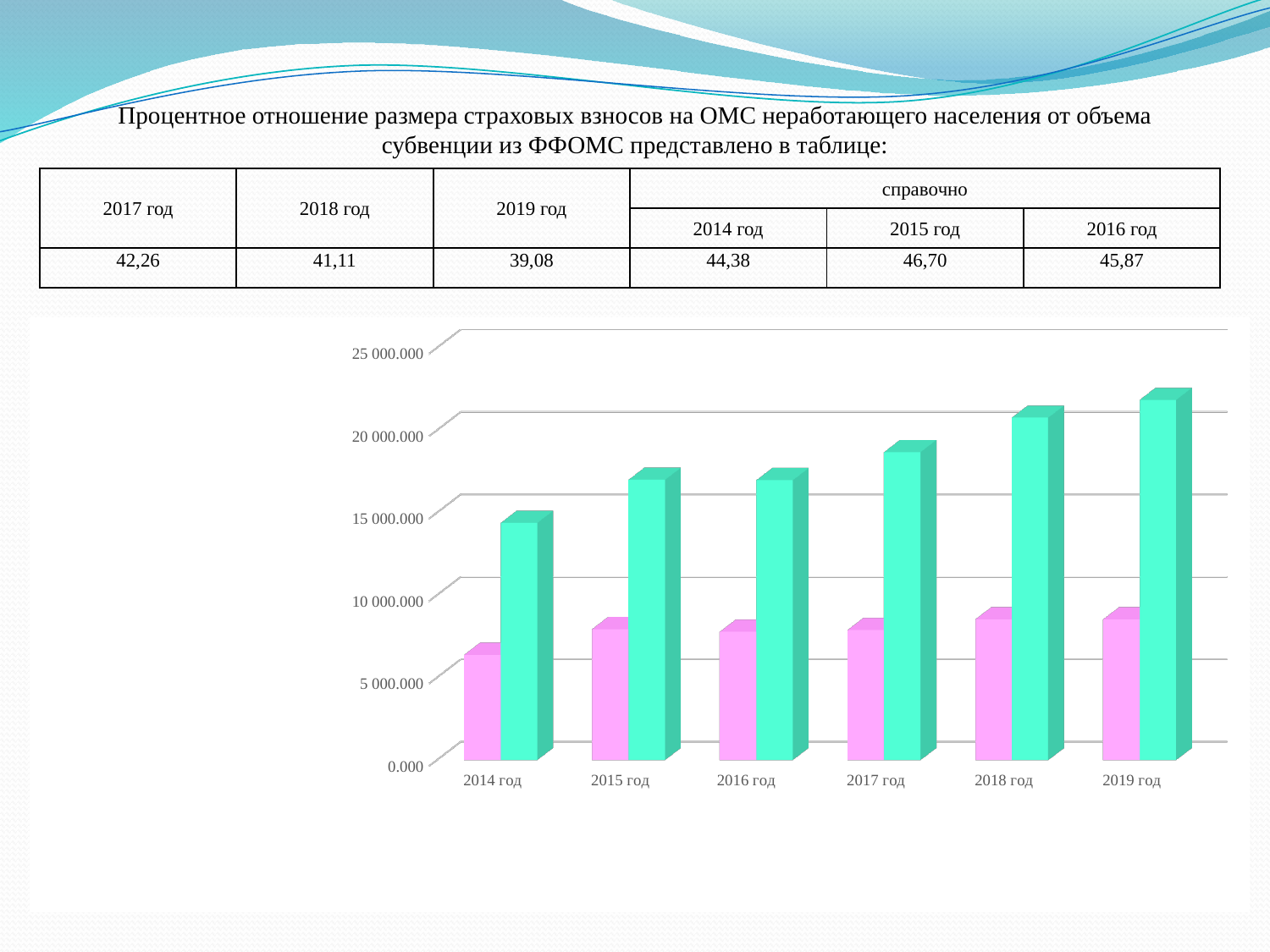

# Процентное отношение размера страховых взносов на ОМС неработающего населения от объема субвенции из ФФОМС представлено в таблице:
| 2017 год | 2018 год | 2019 год | справочно |  |  |
| --- | --- | --- | --- | --- | --- |
|  |  |  | 2014 год | 2015 год | 2016 год |
| 42,26 | 41,11 | 39,08 | 44,38 | 46,70 | 45,87 |

[unsupported chart]